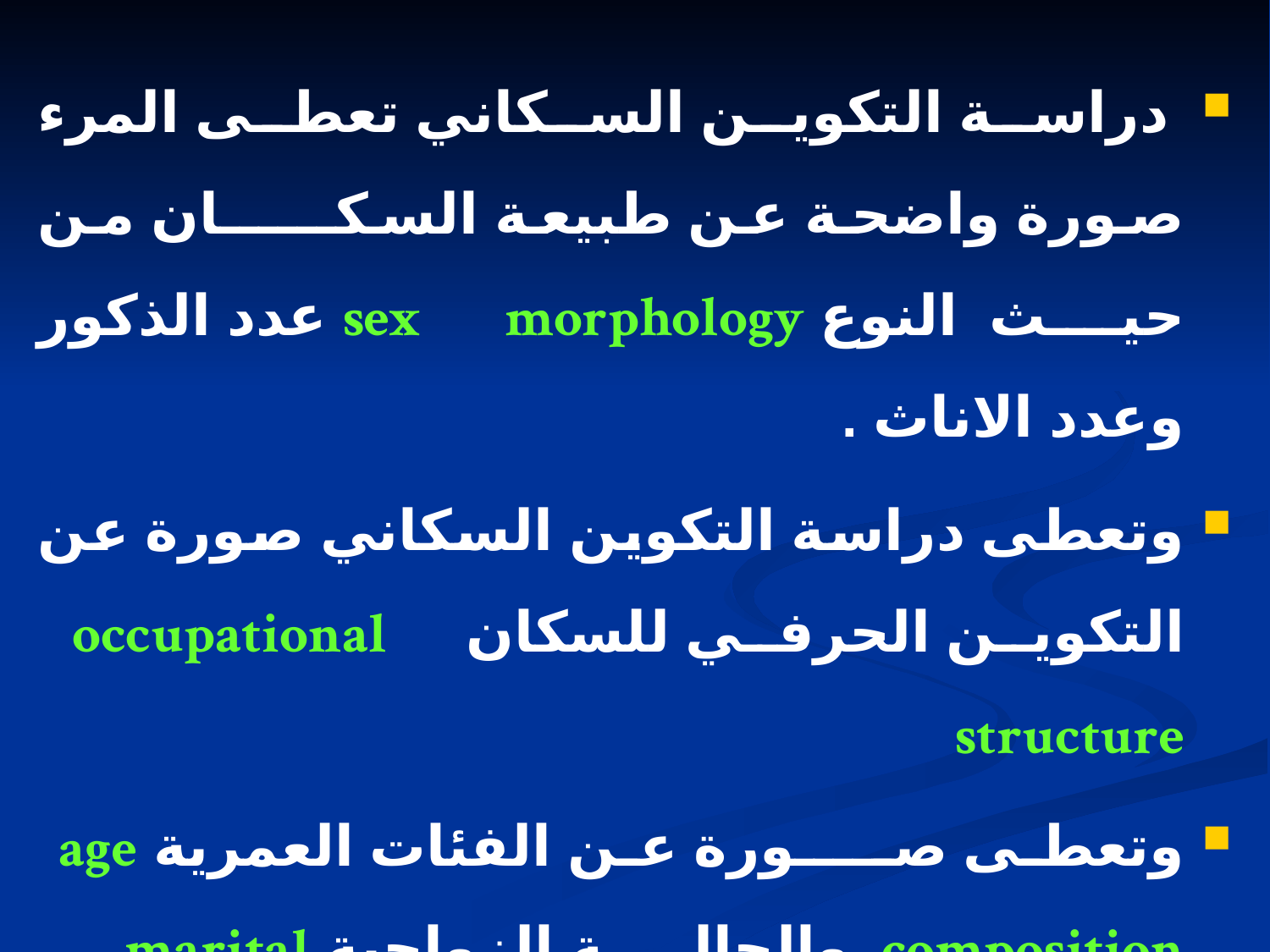

دراسة التكوين السكاني تعطى المرء صورة واضحة عن طبيعة السكــــــان من حيث  النوع sex morphology عدد الذكور وعدد الاناث .
وتعطى دراسة التكوين السكاني صورة عن التكوين الحرفي للسكان     occupational structure
وتعطى صــــورة عن الفئات العمرية age composition  والحالة الزواجية marital condition ،